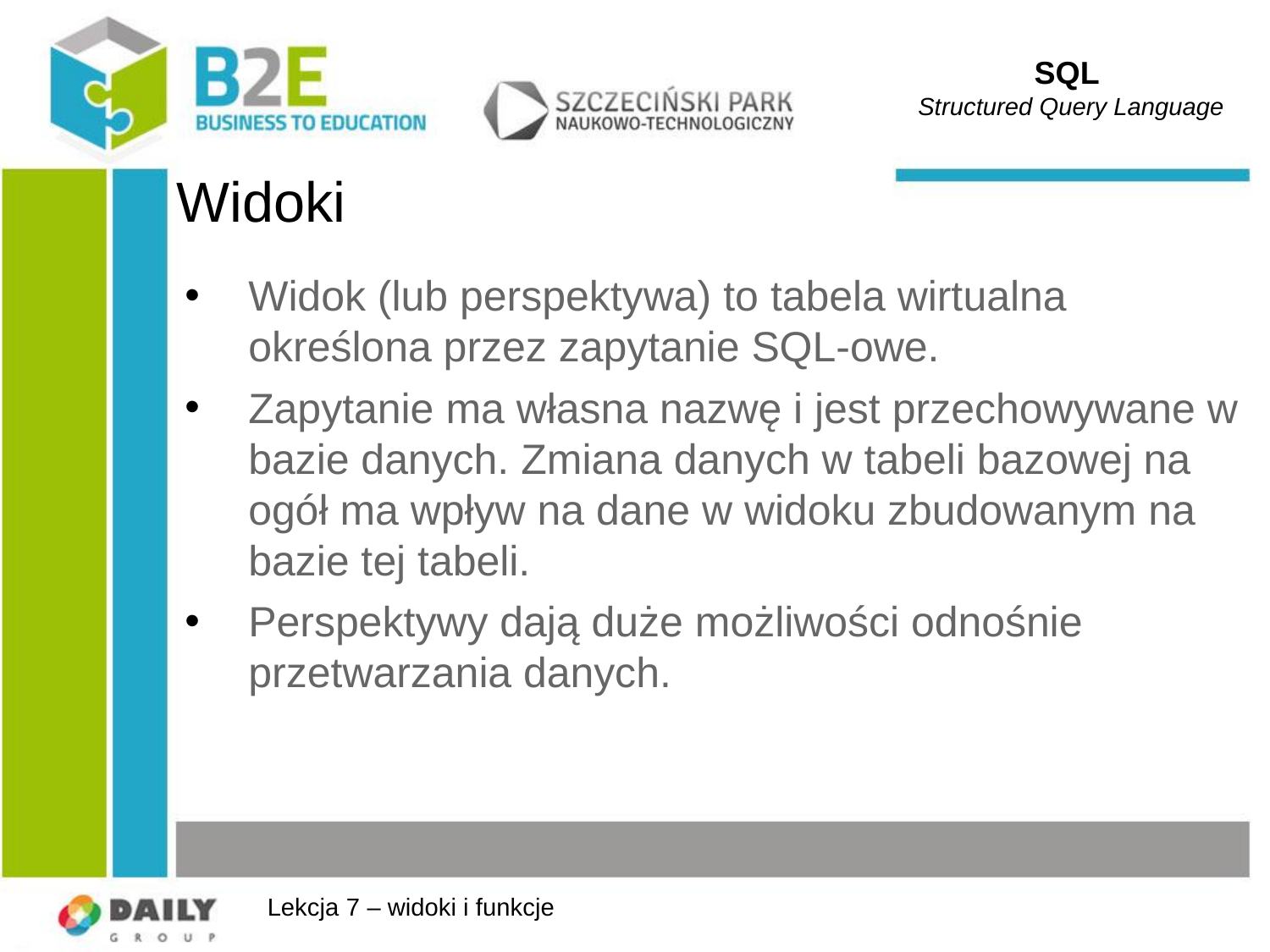

SQL
Structured Query Language
# Widoki
Widok (lub perspektywa) to tabela wirtualna określona przez zapytanie SQL-owe.
Zapytanie ma własna nazwę i jest przechowywane w bazie danych. Zmiana danych w tabeli bazowej na ogół ma wpływ na dane w widoku zbudowanym na bazie tej tabeli.
Perspektywy dają duże możliwości odnośnie przetwarzania danych.
Lekcja 7 – widoki i funkcje